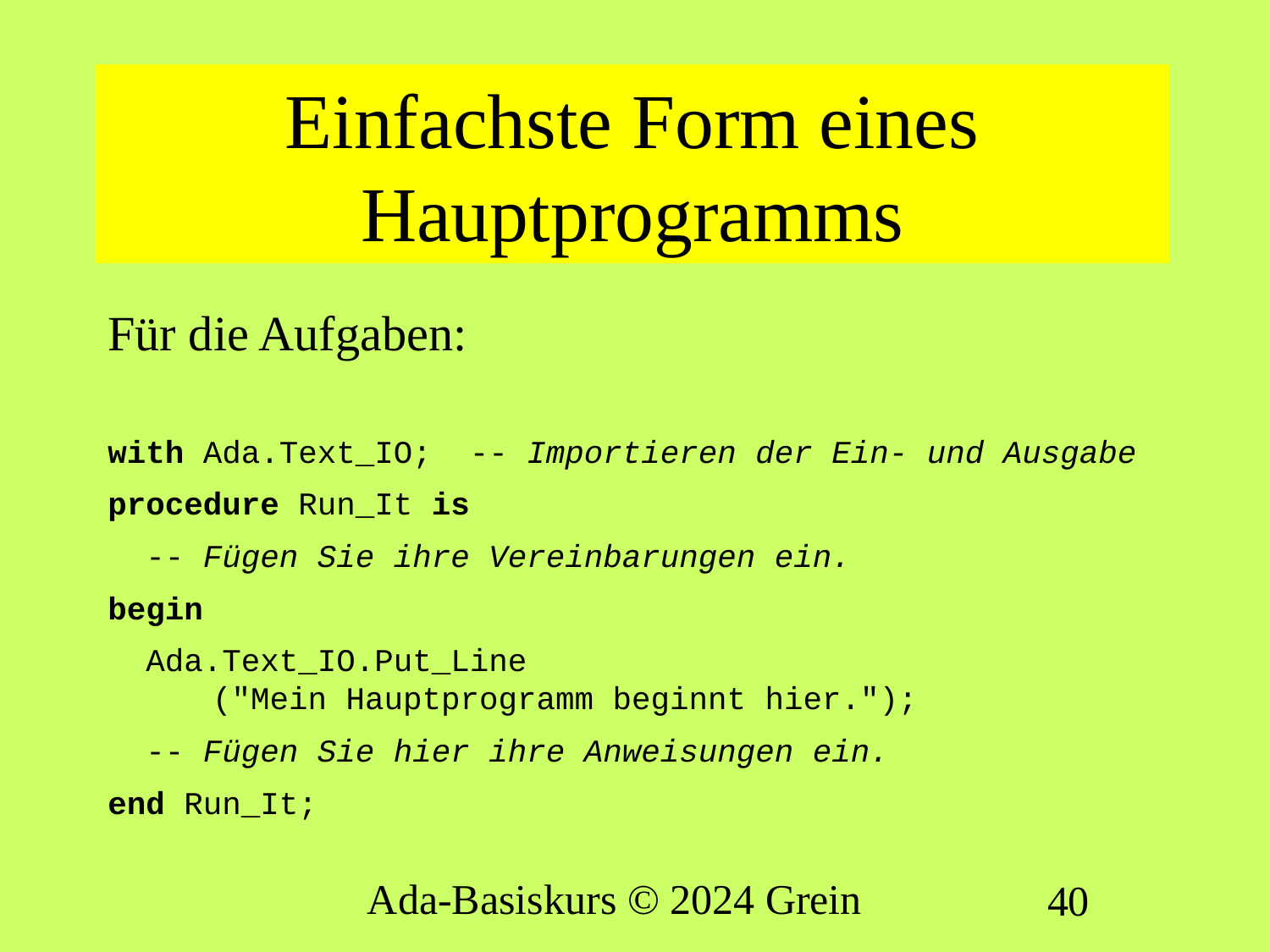

# Einfachste Form eines Hauptprogramms
Für die Aufgaben:

with Ada.Text_IO;  -- Importieren der Ein- und Ausgabe
procedure Run_It is
  -- Fügen Sie ihre Vereinbarungen ein.
begin
  Ada.Text_IO.Put_Line
   ("Mein Hauptprogramm beginnt hier.");
  -- Fügen Sie hier ihre Anweisungen ein.
end Run_It;

Ada-Basiskurs © 2024 Grein
40